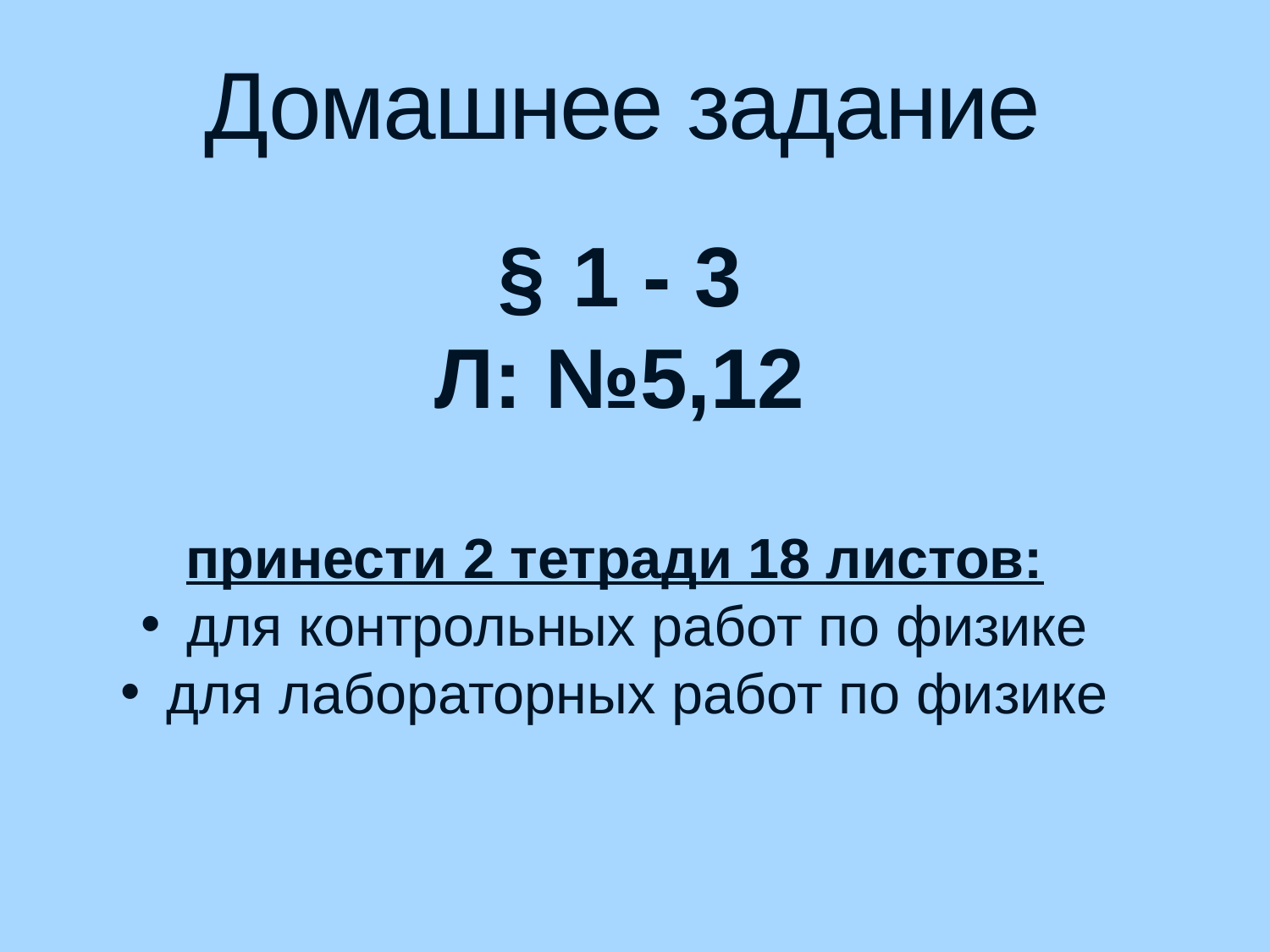

Домашнее задание
§ 1 - 3
Л: №5,12
принести 2 тетради 18 листов:
 для контрольных работ по физике
 для лабораторных работ по физике